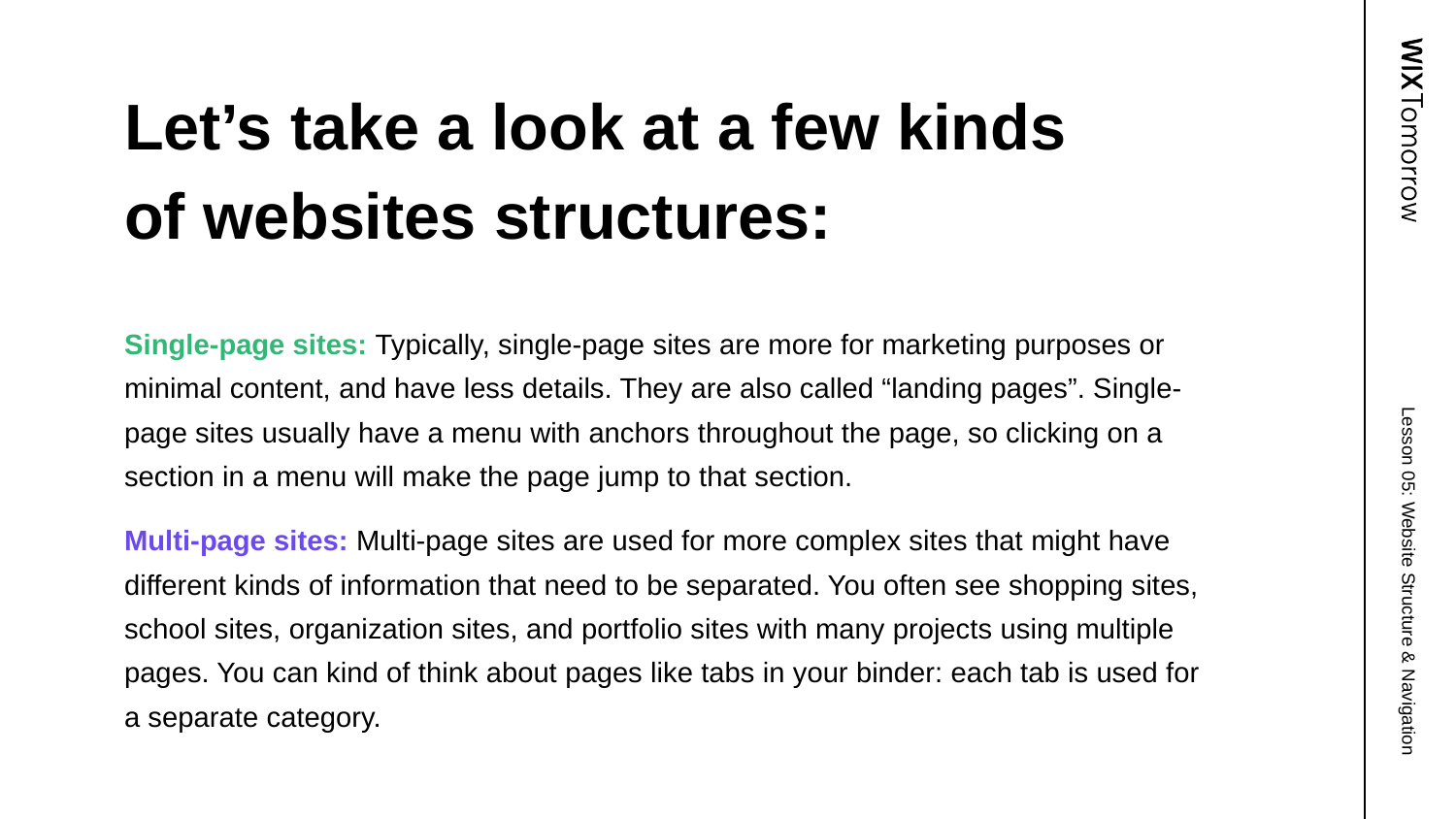

Let’s take a look at a few kinds of websites structures:
Single-page sites: Typically, single-page sites are more for marketing purposes or minimal content, and have less details. They are also called “landing pages”. Single-page sites usually have a menu with anchors throughout the page, so clicking on a section in a menu will make the page jump to that section.
Multi-page sites: Multi-page sites are used for more complex sites that might have different kinds of information that need to be separated. You often see shopping sites, school sites, organization sites, and portfolio sites with many projects using multiple pages. You can kind of think about pages like tabs in your binder: each tab is used for a separate category.